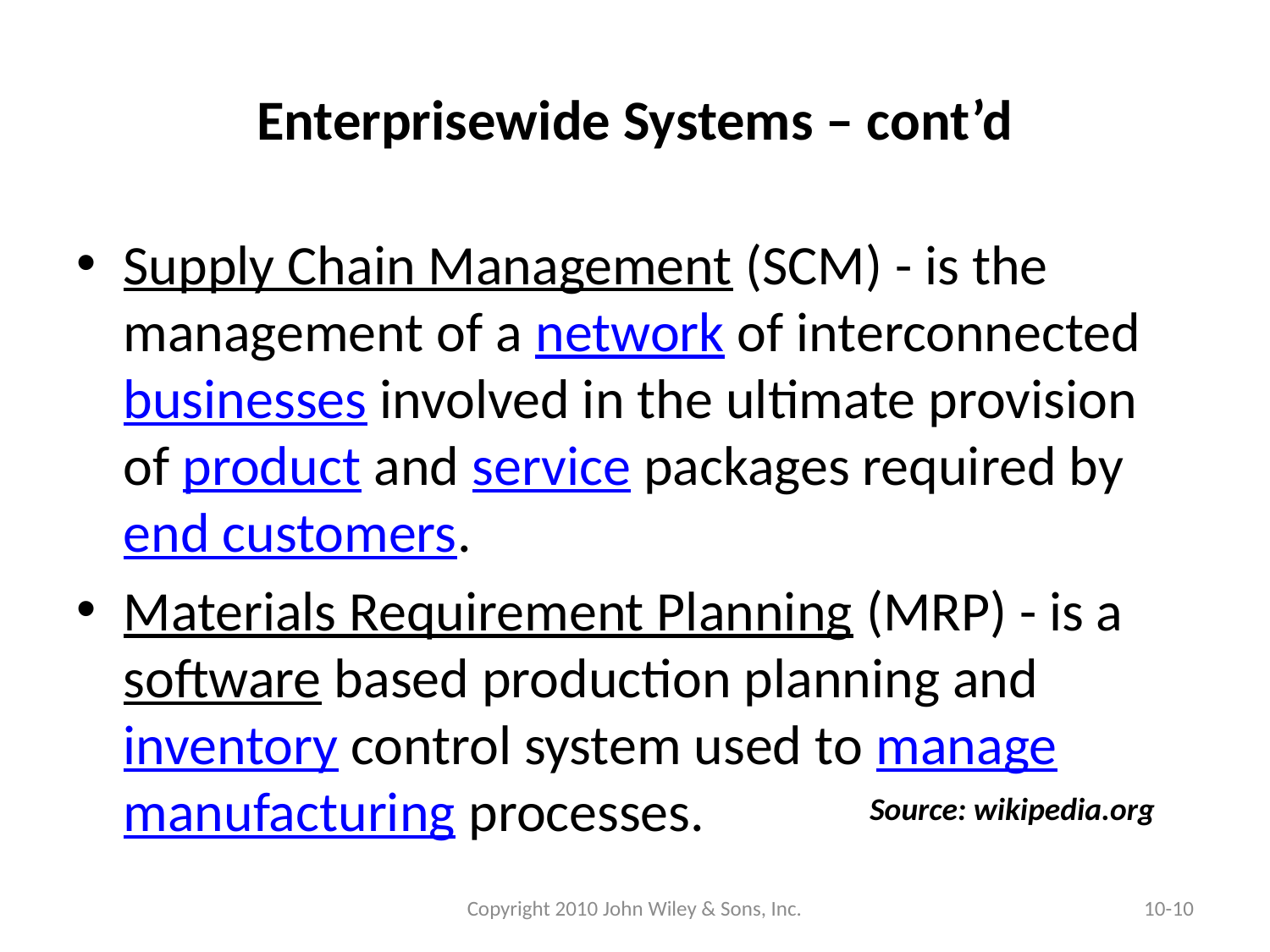

# Enterprisewide Systems – cont’d
Supply Chain Management (SCM) - is the management of a network of interconnected businesses involved in the ultimate provision of product and service packages required by end customers.
Materials Requirement Planning (MRP) - is a software based production planning and inventory control system used to manage manufacturing processes.
Source: wikipedia.org
Copyright 2010 John Wiley & Sons, Inc.
10-10